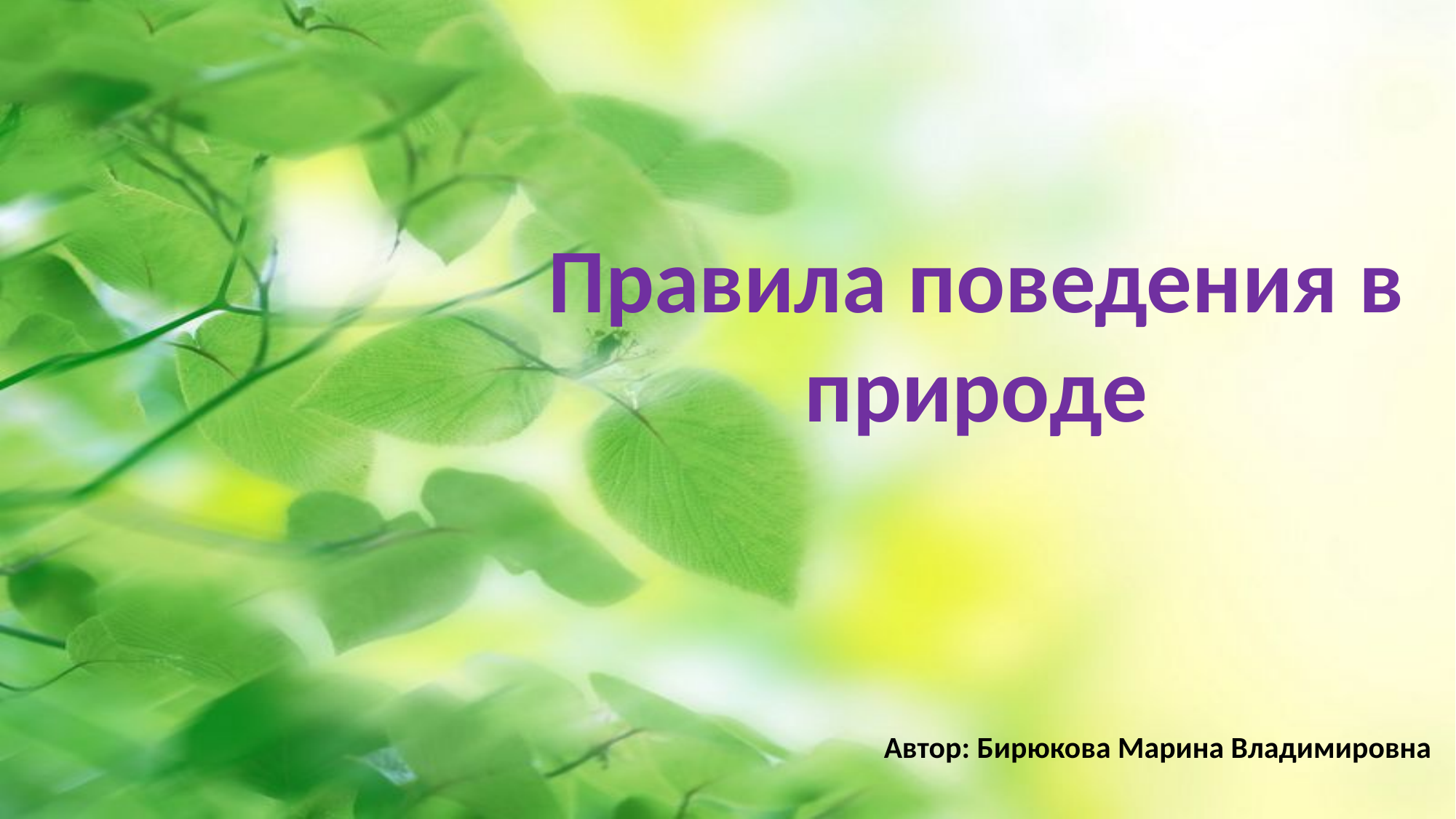

Правила поведения в природе
Автор: Бирюкова Марина Владимировна